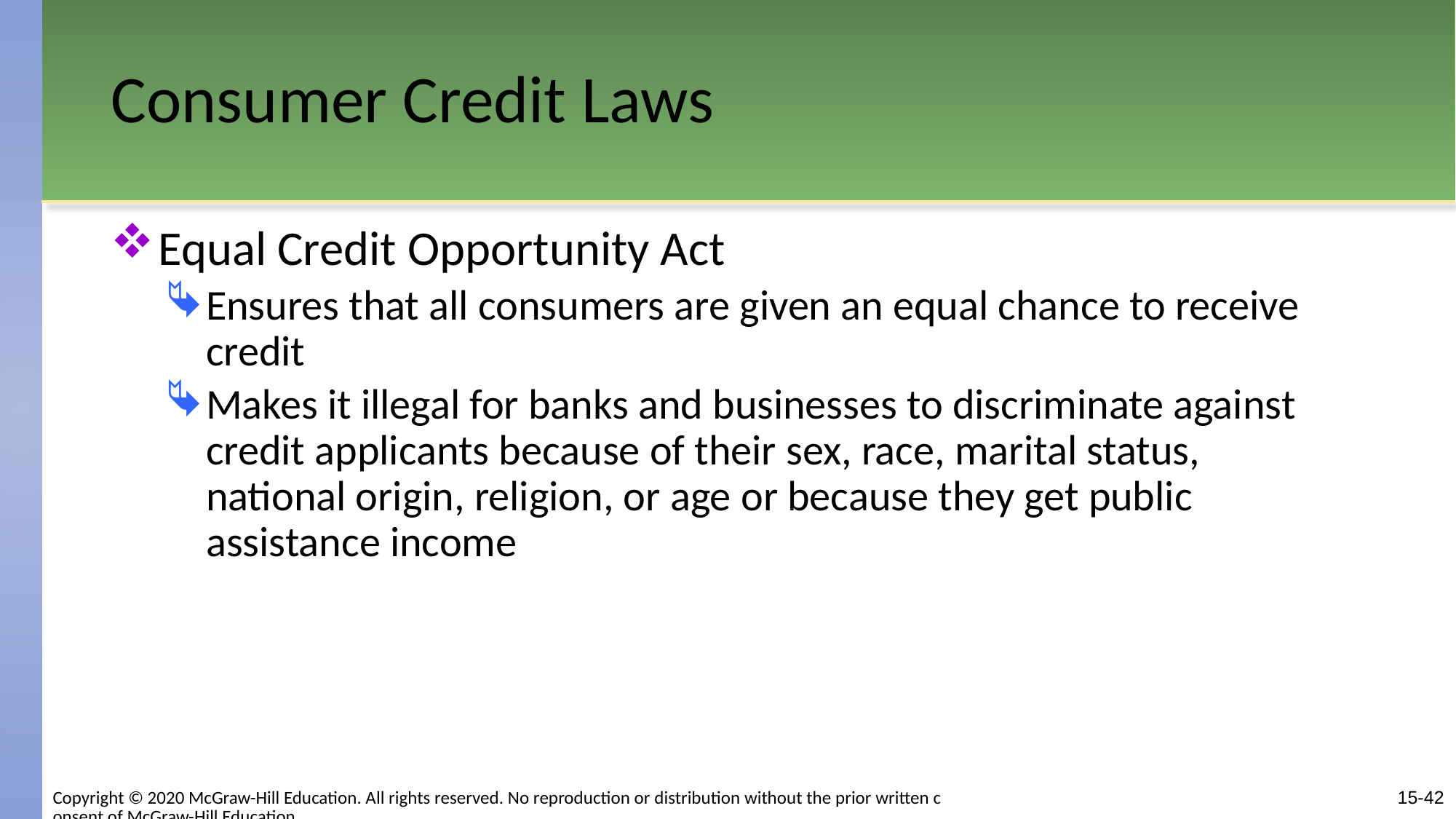

# Consumer Credit Laws
Equal Credit Opportunity Act
Ensures that all consumers are given an equal chance to receive credit
Makes it illegal for banks and businesses to discriminate against credit applicants because of their sex, race, marital status, national origin, religion, or age or because they get public assistance income

15-42
Copyright © 2020 McGraw-Hill Education. All rights reserved. No reproduction or distribution without the prior written consent of McGraw-Hill Education.